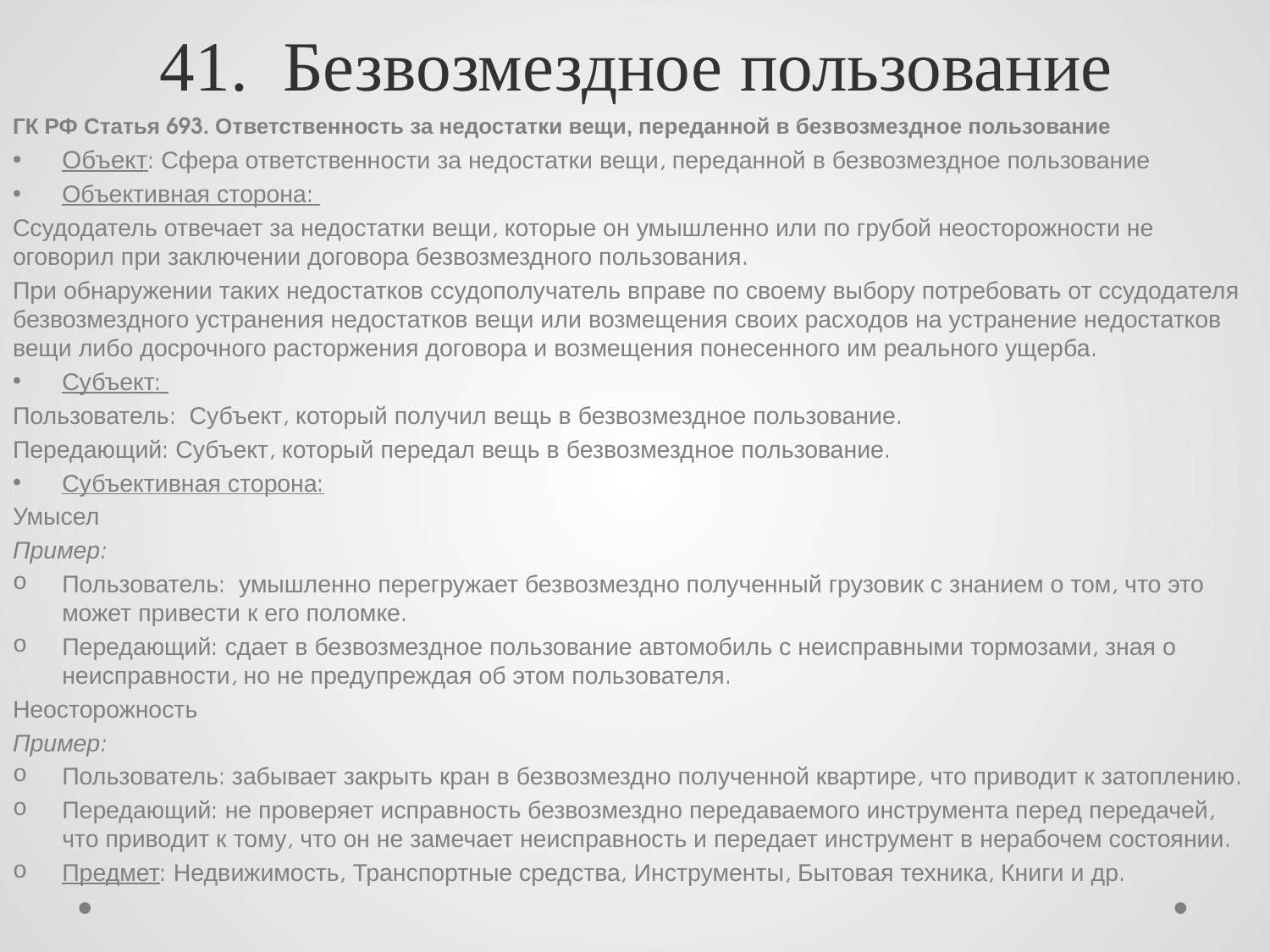

# 41.  Безвозмездное пользование
ГК РФ Статья 693. Ответственность за недостатки вещи, переданной в безвозмездное пользование
Объект: Сфера ответственности за недостатки вещи, переданной в безвозмездное пользование
Объективная сторона:
Ссудодатель отвечает за недостатки вещи, которые он умышленно или по грубой неосторожности не оговорил при заключении договора безвозмездного пользования.
При обнаружении таких недостатков ссудополучатель вправе по своему выбору потребовать от ссудодателя безвозмездного устранения недостатков вещи или возмещения своих расходов на устранение недостатков вещи либо досрочного расторжения договора и возмещения понесенного им реального ущерба.
Субъект:
Пользователь:  Субъект, который получил вещь в безвозмездное пользование.
Передающий: Субъект, который передал вещь в безвозмездное пользование.
Субъективная сторона:
Умысел
Пример:
Пользователь:  умышленно перегружает безвозмездно полученный грузовик с знанием о том, что это может привести к его поломке.
Передающий: сдает в безвозмездное пользование автомобиль с неисправными тормозами, зная о неисправности, но не предупреждая об этом пользователя.
Неосторожность
Пример:
Пользователь: забывает закрыть кран в безвозмездно полученной квартире, что приводит к затоплению.
Передающий: не проверяет исправность безвозмездно передаваемого инструмента перед передачей, что приводит к тому, что он не замечает неисправность и передает инструмент в нерабочем состоянии.
Предмет: Недвижимость, Транспортные средства, Инструменты, Бытовая техника, Книги и др.